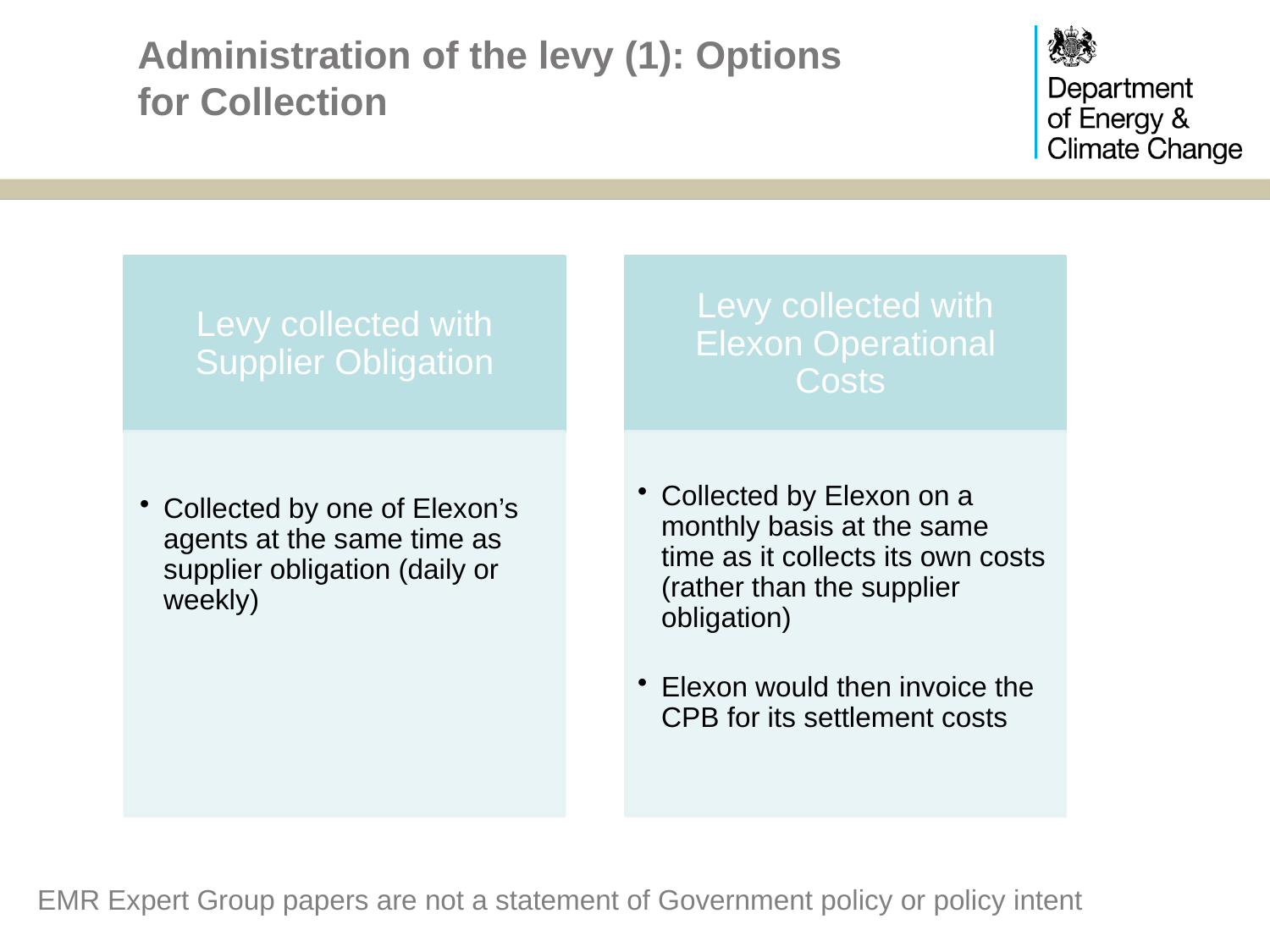

# Administration of the levy (1): Options for Collection

Levy collected with Supplier Obligation

Collected by one of Elexon’s agents at the same time as supplier obligation (daily or weekly)

Levy collected with Elexon Operational Costs

Collected by Elexon on a monthly basis at the same time as it collects its own costs (rather than the supplier obligation)

Elexon would then invoice the CPB for its settlement costs
EMR Expert Group papers are not a statement of Government policy or policy intent